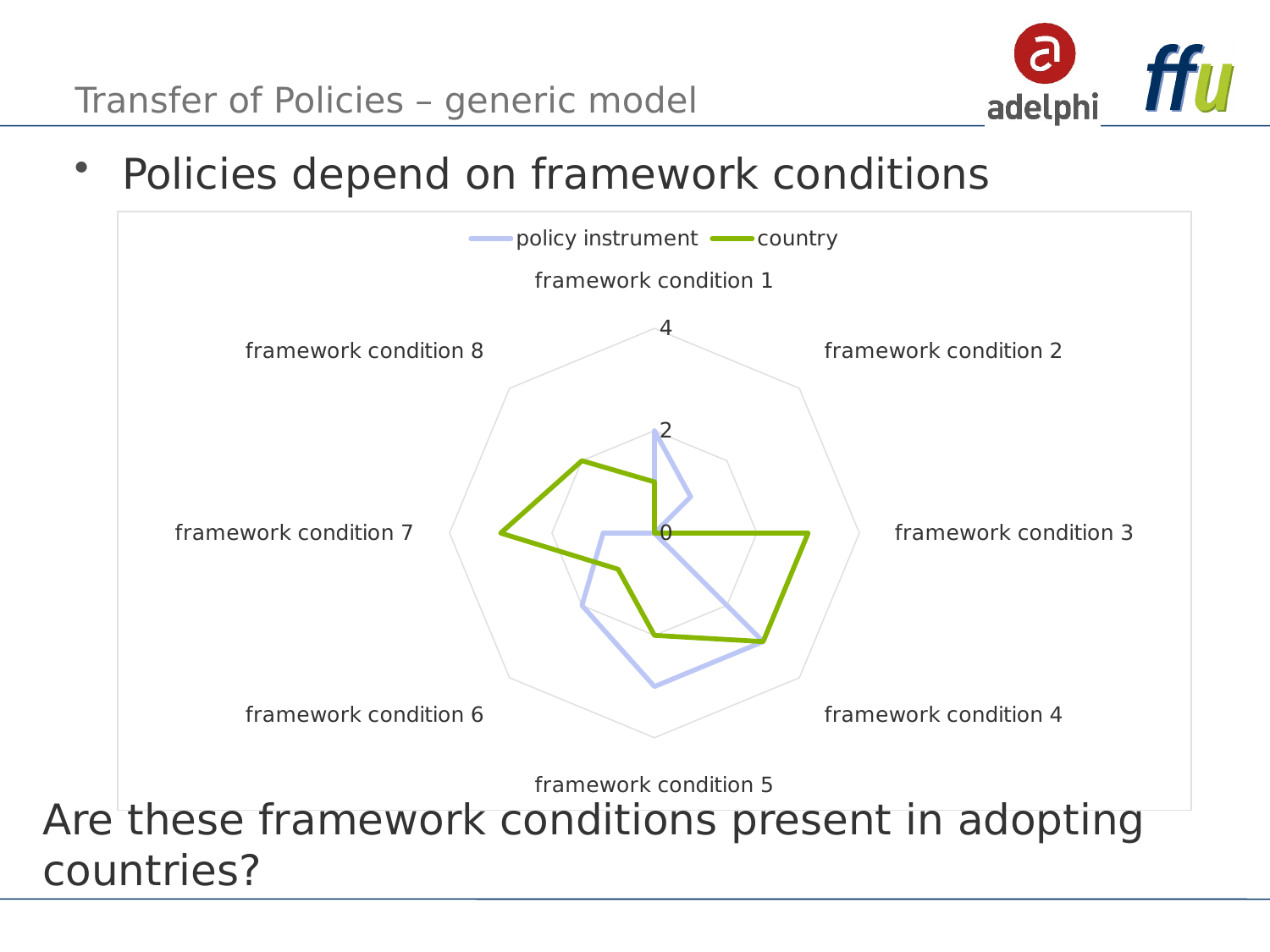

# Transfer of Policies – generic model
Policies depend on framework conditions

### Chart

| Category | policy instrument | country |
|---|---|---|
| framework condition 1 | 2.0 | 1.0 |
| framework condition 2 | 1.0 | 0.0 |
| framework condition 3 | 0.0 | 3.0 |
| framework condition 4 | 3.0 | 3.0 |
| framework condition 5 | 3.0 | 2.0 |
| framework condition 6 | 2.0 | 1.0 |
| framework condition 7 | 1.0 | 3.0 |
| framework condition 8 | 0.0 | 2.0 |
Are these framework conditions present in adopting countries?